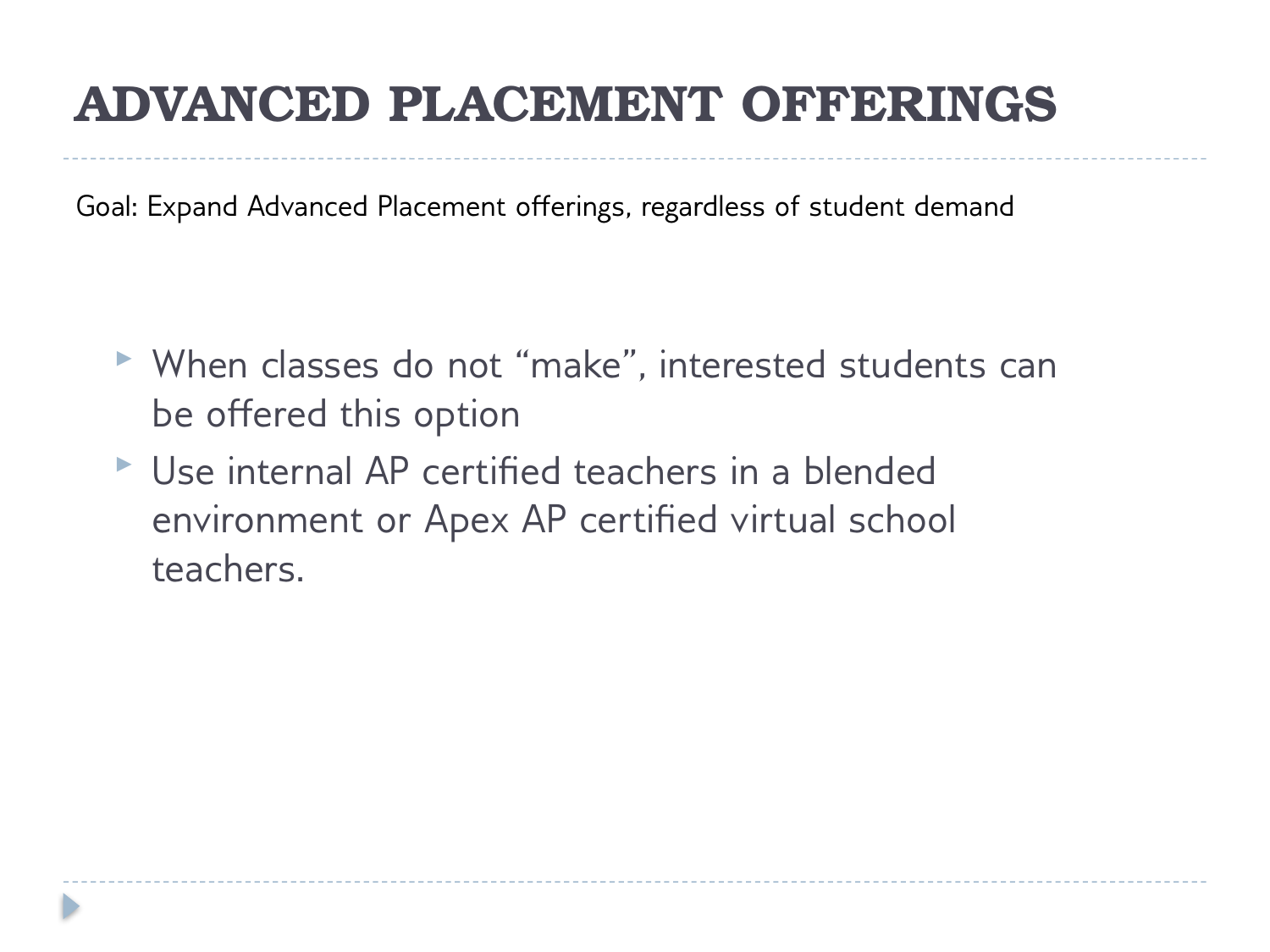

# Advanced Placement Offerings
Goal: Expand Advanced Placement offerings, regardless of student demand

When classes do not “make”, interested students can be offered this option
Use internal AP certified teachers in a blended environment or Apex AP certified virtual school teachers.